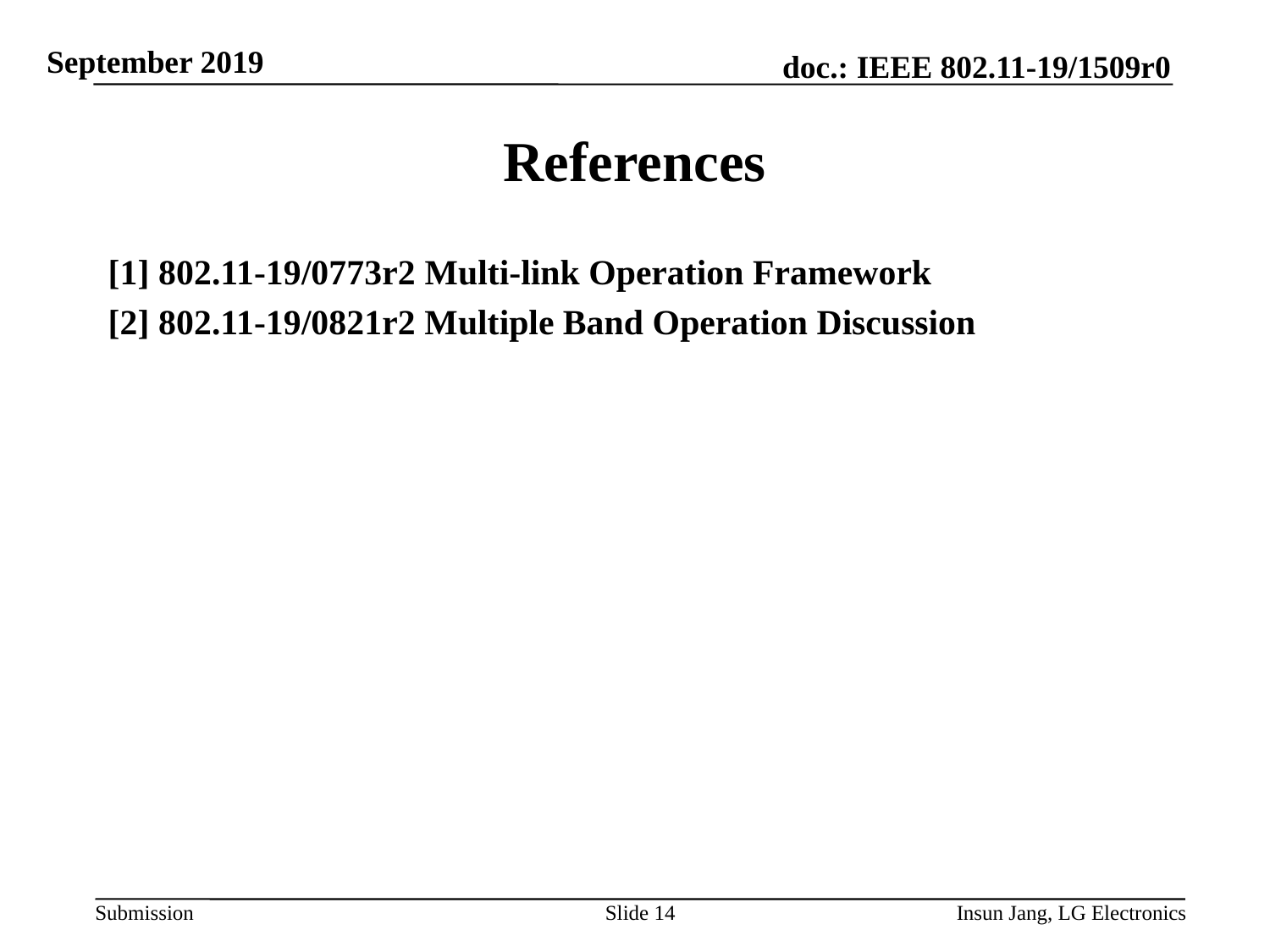

# References
[1] 802.11-19/0773r2 Multi-link Operation Framework
[2] 802.11-19/0821r2 Multiple Band Operation Discussion
Slide 14
Insun Jang, LG Electronics